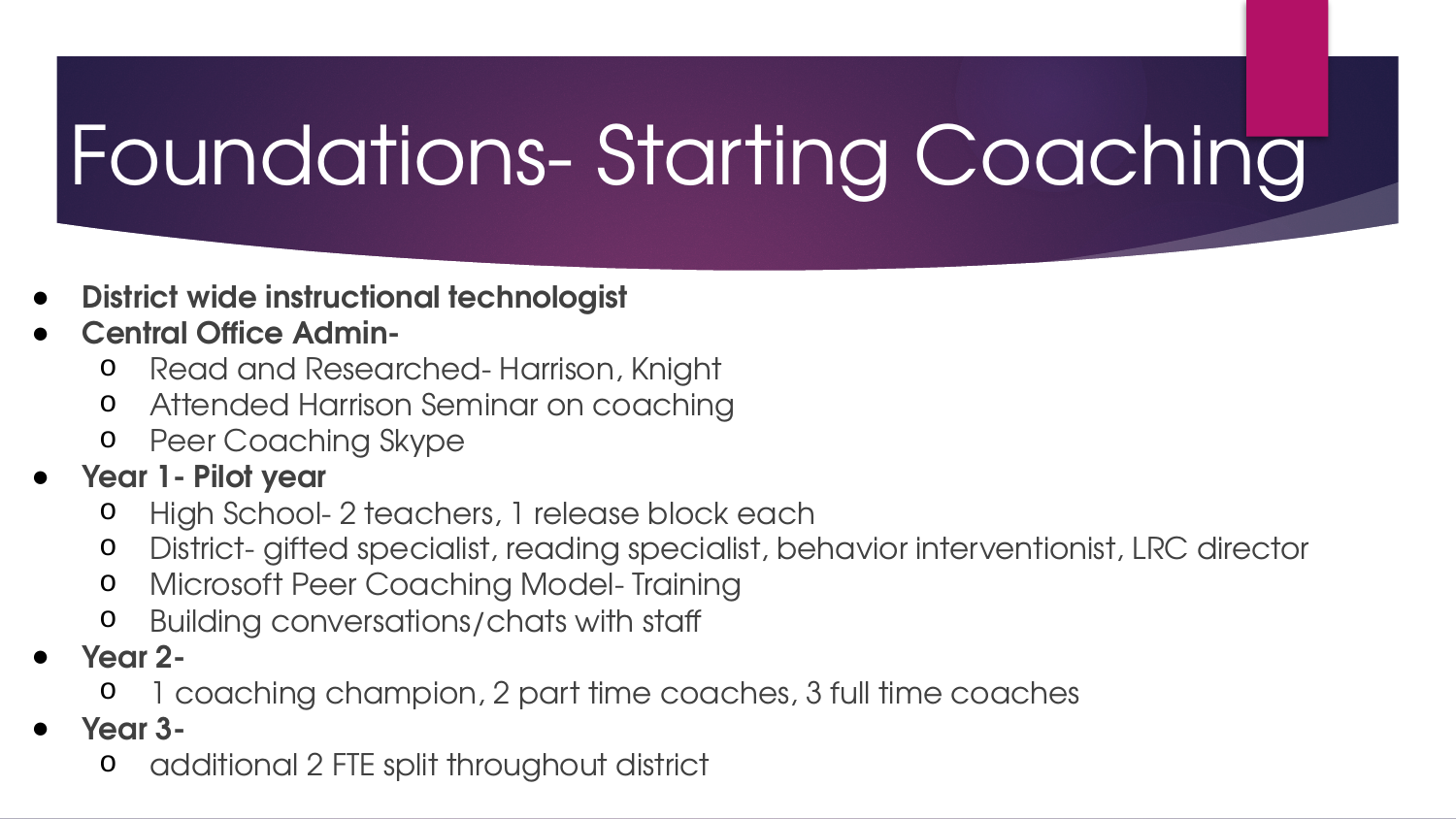

# Foundations- Starting Coaching
District wide instructional technologist
Central Office Admin-
Read and Researched- Harrison, Knight
Attended Harrison Seminar on coaching
Peer Coaching Skype
Year 1- Pilot year
High School- 2 teachers, 1 release block each
District- gifted specialist, reading specialist, behavior interventionist, LRC director
Microsoft Peer Coaching Model- Training
Building conversations/chats with staff
Year 2-
1 coaching champion, 2 part time coaches, 3 full time coaches
Year 3-
additional 2 FTE split throughout district